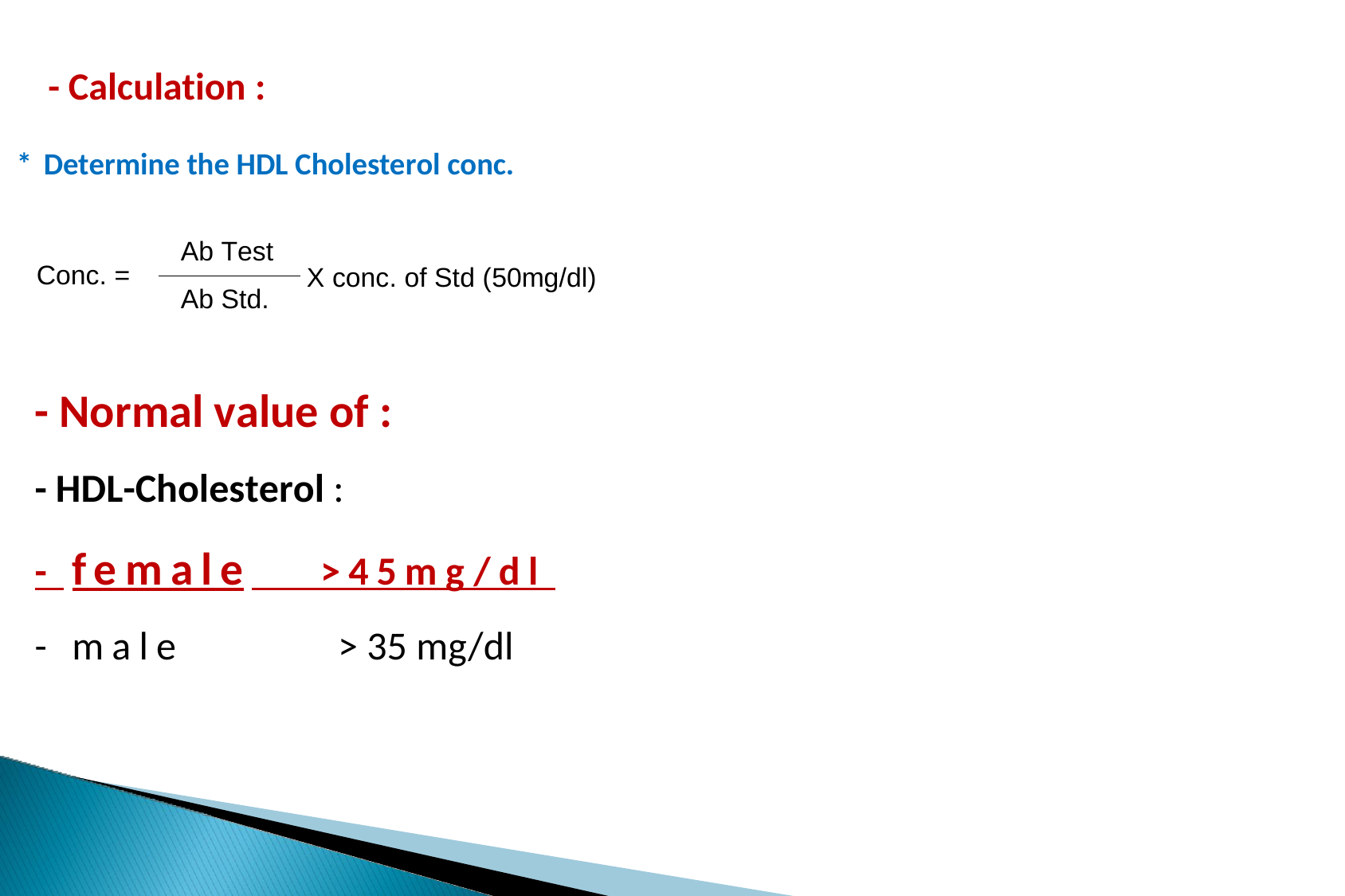

- Calculation :
* Determine the HDL Cholesterol conc.

Ab Test
Ab Std.
Conc. =
X conc. of Std (50mg/dl)
- Normal value of :
- HDL-Cholesterol :
- female    >45mg/dl
- male         >35 mg/dl